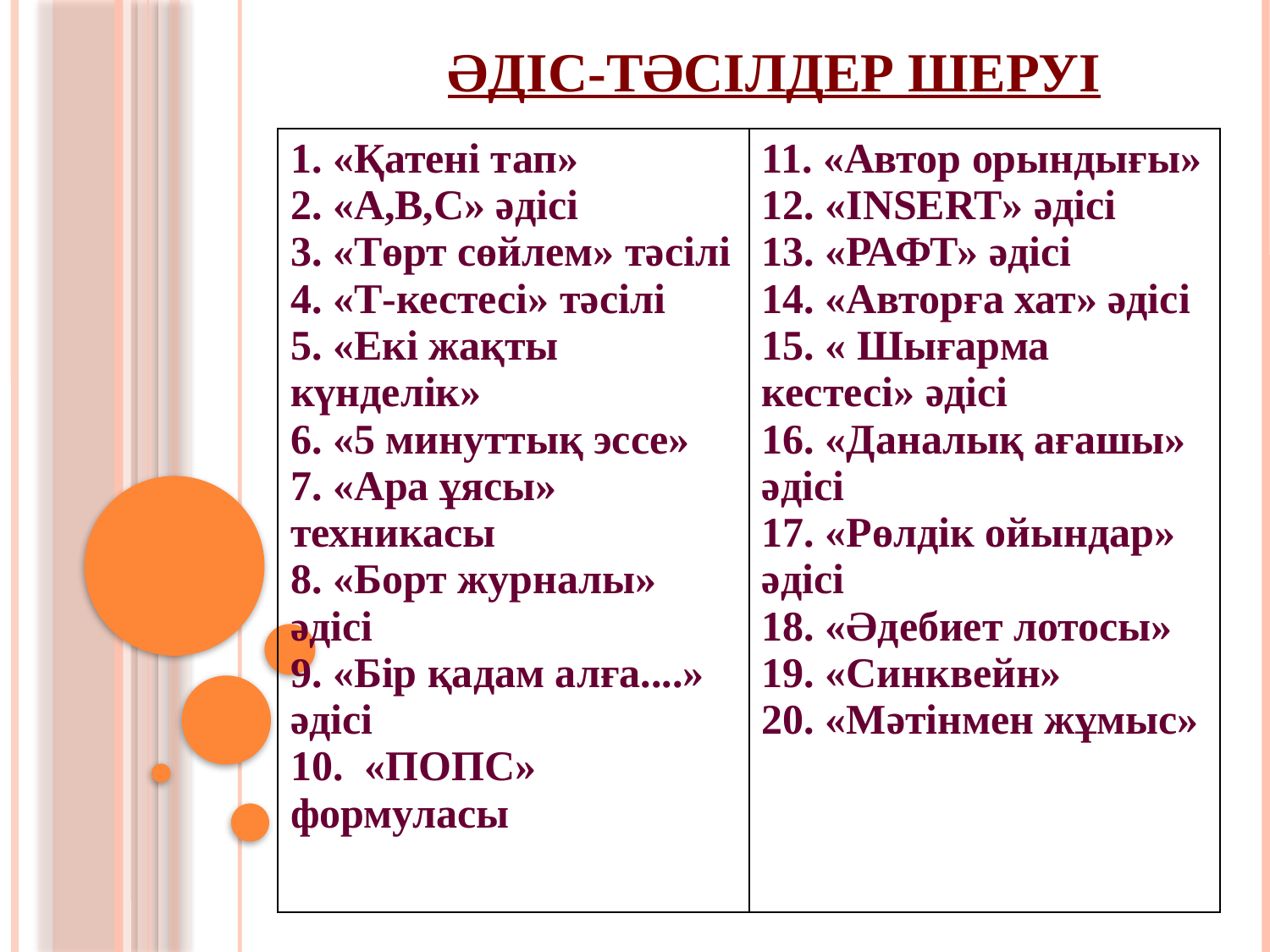

# ӘДІС-ТӘСІЛДЕР ШЕРУІ
| 1. «Қатені тап» 2. «А,В,С» әдісі 3. «Төрт сөйлем» тәсілі 4. «Т-кестесі» тәсілі 5. «Екі жақты күнделік» 6. «5 минуттық эссе» 7. «Ара ұясы» техникасы 8. «Борт журналы» әдісі 9. «Бір қадам алға....» әдісі 10. «ПОПС» формуласы | 11. «Автор орындығы» 12. «INSERT» әдісі 13. «РАФТ» әдісі 14. «Авторға хат» әдісі 15. « Шығарма кестесі» әдісі 16. «Даналық ағашы» әдісі 17. «Рөлдік ойындар» әдісі 18. «Әдебиет лотосы» 19. «Синквейн» 20. «Мәтінмен жұмыс» |
| --- | --- |